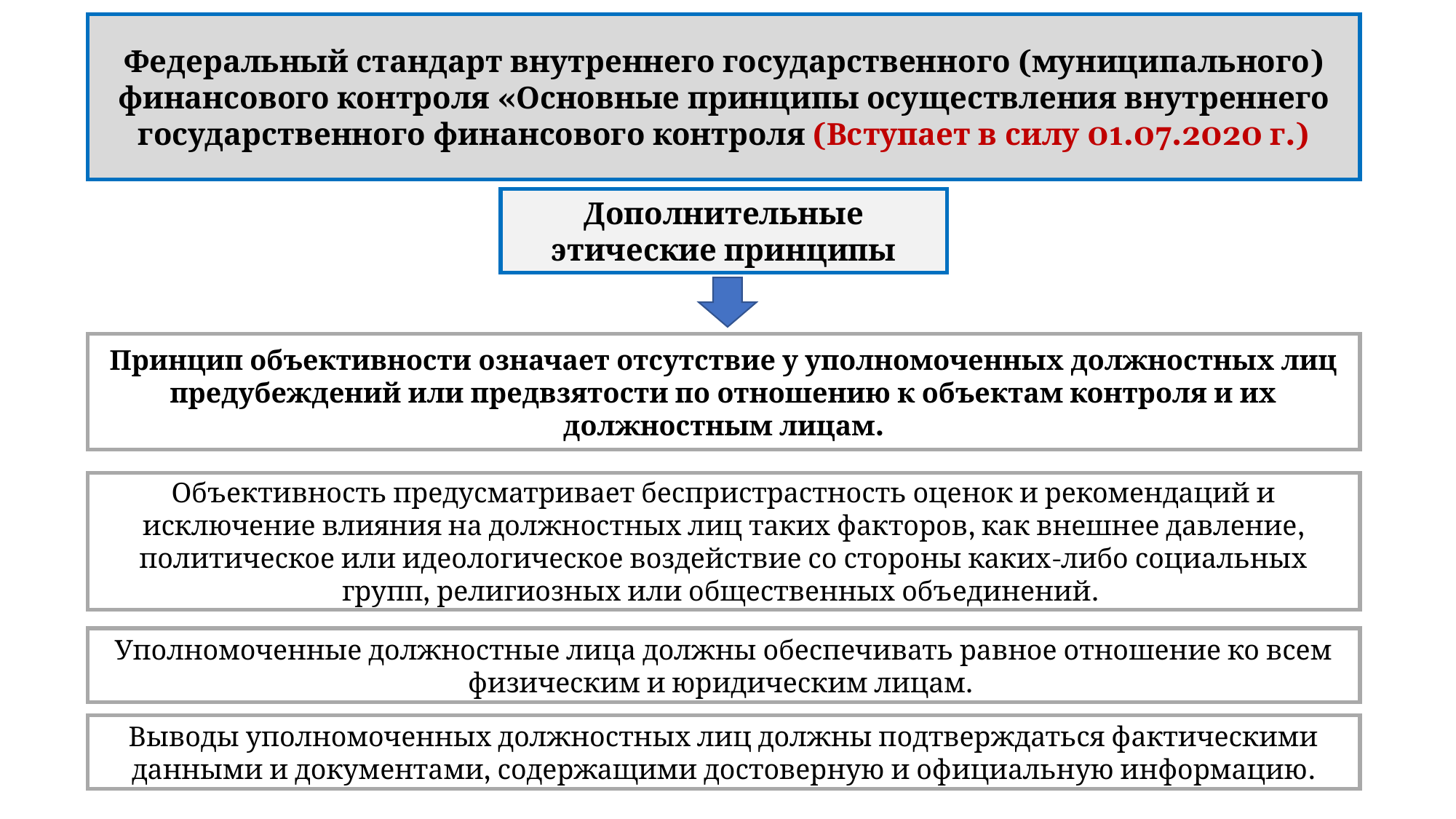

Федеральный стандарт внутреннего государственного (муниципального) финансового контроля «Основные принципы осуществления внутреннего государственного финансового контроля (Вступает в силу 01.07.2020 г.)
Дополнительные этические принципы

Принцип объективности означает отсутствие у уполномоченных должностных лиц предубеждений или предвзятости по отношению к объектам контроля и их должностным лицам.
Объективность предусматривает беспристрастность оценок и рекомендаций и исключение влияния на должностных лиц таких факторов, как внешнее давление, политическое или идеологическое воздействие со стороны каких-либо социальных групп, религиозных или общественных объединений.
Уполномоченные должностные лица должны обеспечивать равное отношение ко всем физическим и юридическим лицам.
Выводы уполномоченных должностных лиц должны подтверждаться фактическими данными и документами, содержащими достоверную и официальную информацию.